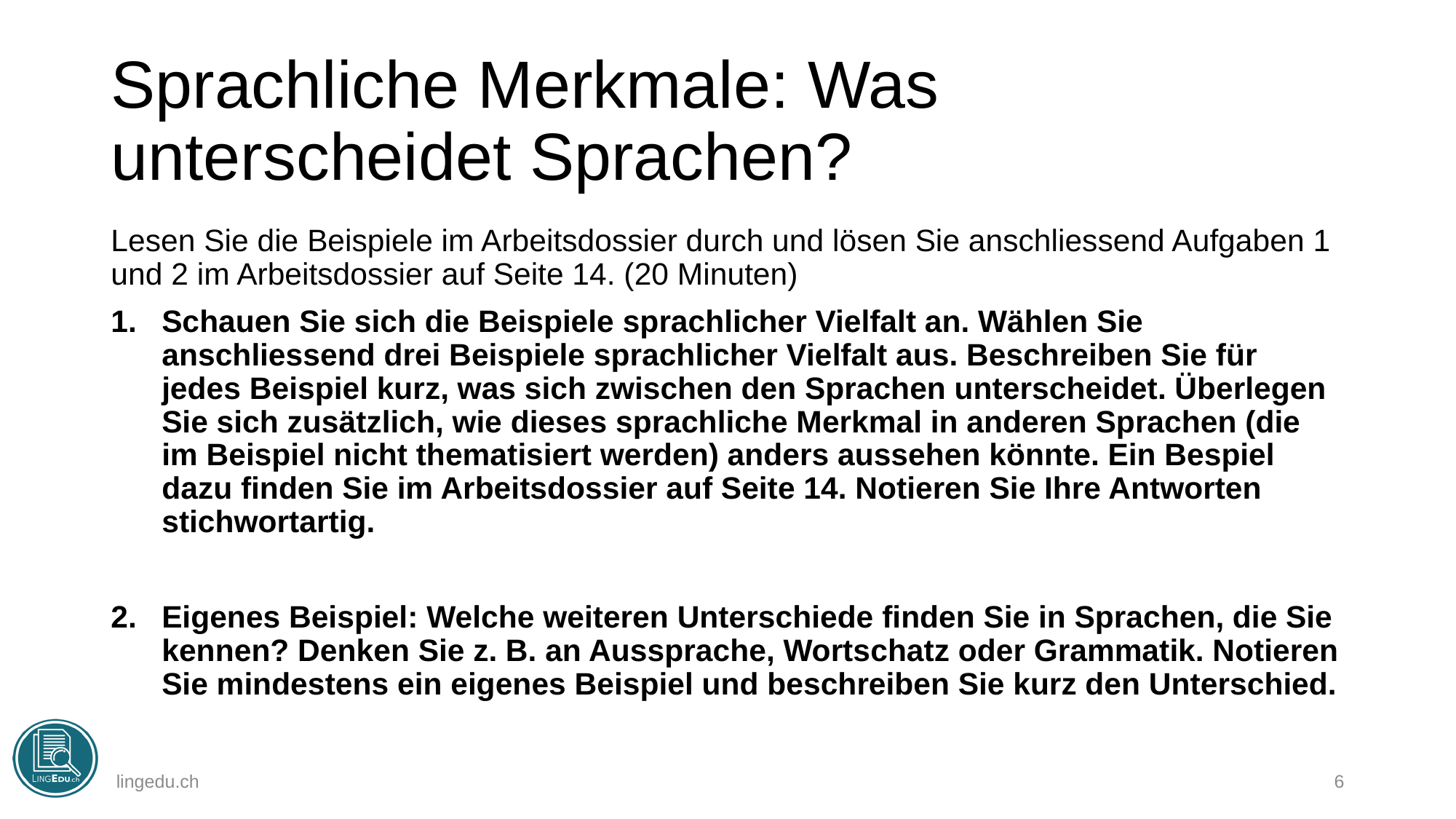

# Sprachliche Merkmale: Was unterscheidet Sprachen?
Lesen Sie die Beispiele im Arbeitsdossier durch und lösen Sie anschliessend Aufgaben 1 und 2 im Arbeitsdossier auf Seite 14. (20 Minuten)
Schauen Sie sich die Beispiele sprachlicher Vielfalt an. Wählen Sie anschliessend drei Beispiele sprachlicher Vielfalt aus. Beschreiben Sie für jedes Beispiel kurz, was sich zwischen den Sprachen unterscheidet. Überlegen Sie sich zusätzlich, wie dieses sprachliche Merkmal in anderen Sprachen (die im Beispiel nicht thematisiert werden) anders aussehen könnte. Ein Bespiel dazu finden Sie im Arbeitsdossier auf Seite 14. Notieren Sie Ihre Antworten stichwortartig.

Eigenes Beispiel: Welche weiteren Unterschiede finden Sie in Sprachen, die Sie kennen? Denken Sie z. B. an Aussprache, Wortschatz oder Grammatik. Notieren Sie mindestens ein eigenes Beispiel und beschreiben Sie kurz den Unterschied.

lingedu.ch
6